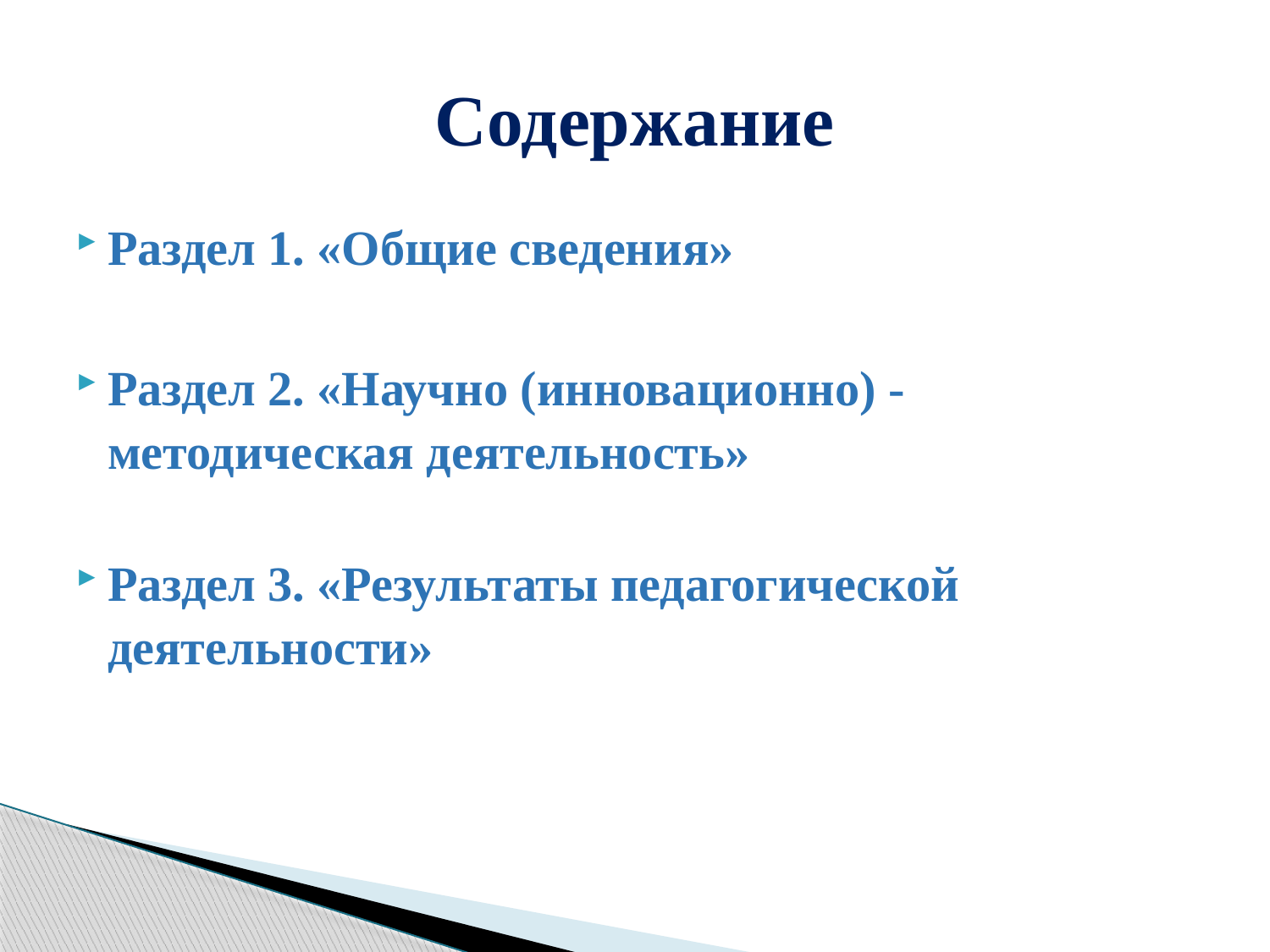

# Содержание
Раздел 1. «Общие сведения»

Раздел 2. «Научно (инновационно) -методическая деятельность»

Раздел 3. «Результаты педагогической деятельности»